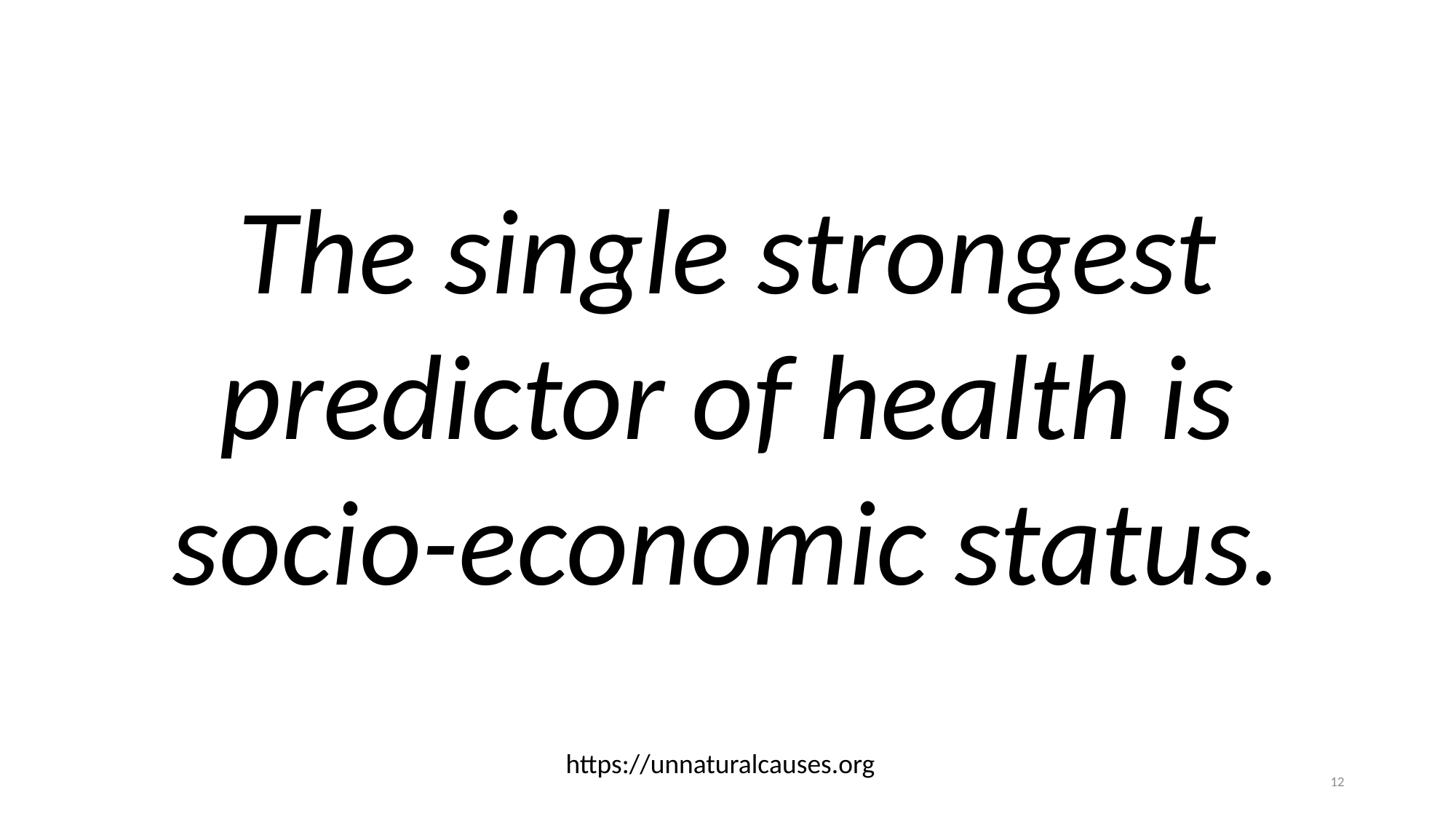

The single strongest predictor of health is socio-economic status.

https://unnaturalcauses.org
12